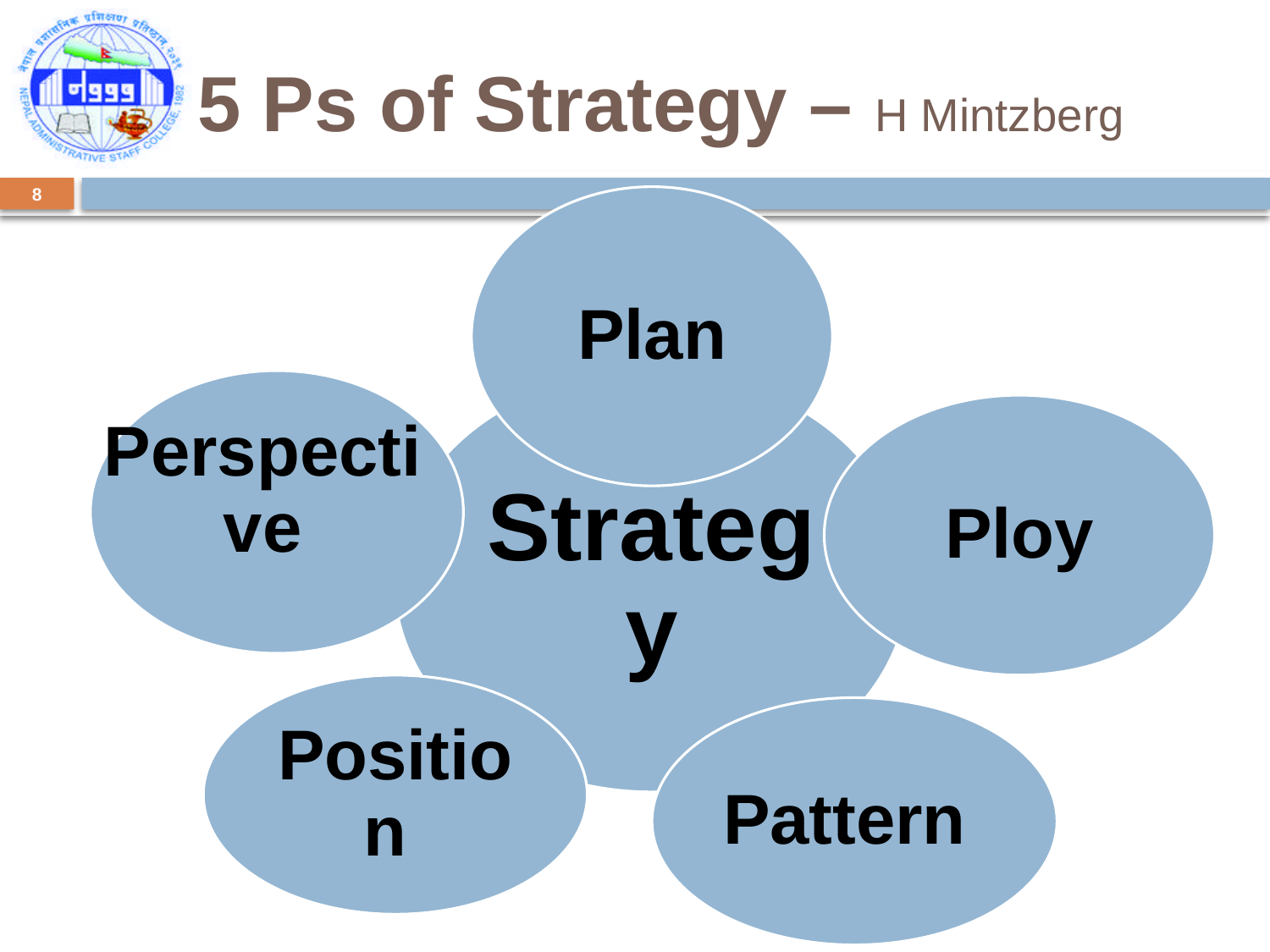

# 5 Ps of Strategy – H Mintzberg
8

Plan

Perspective

Strategy

Ploy

Position

Pattern